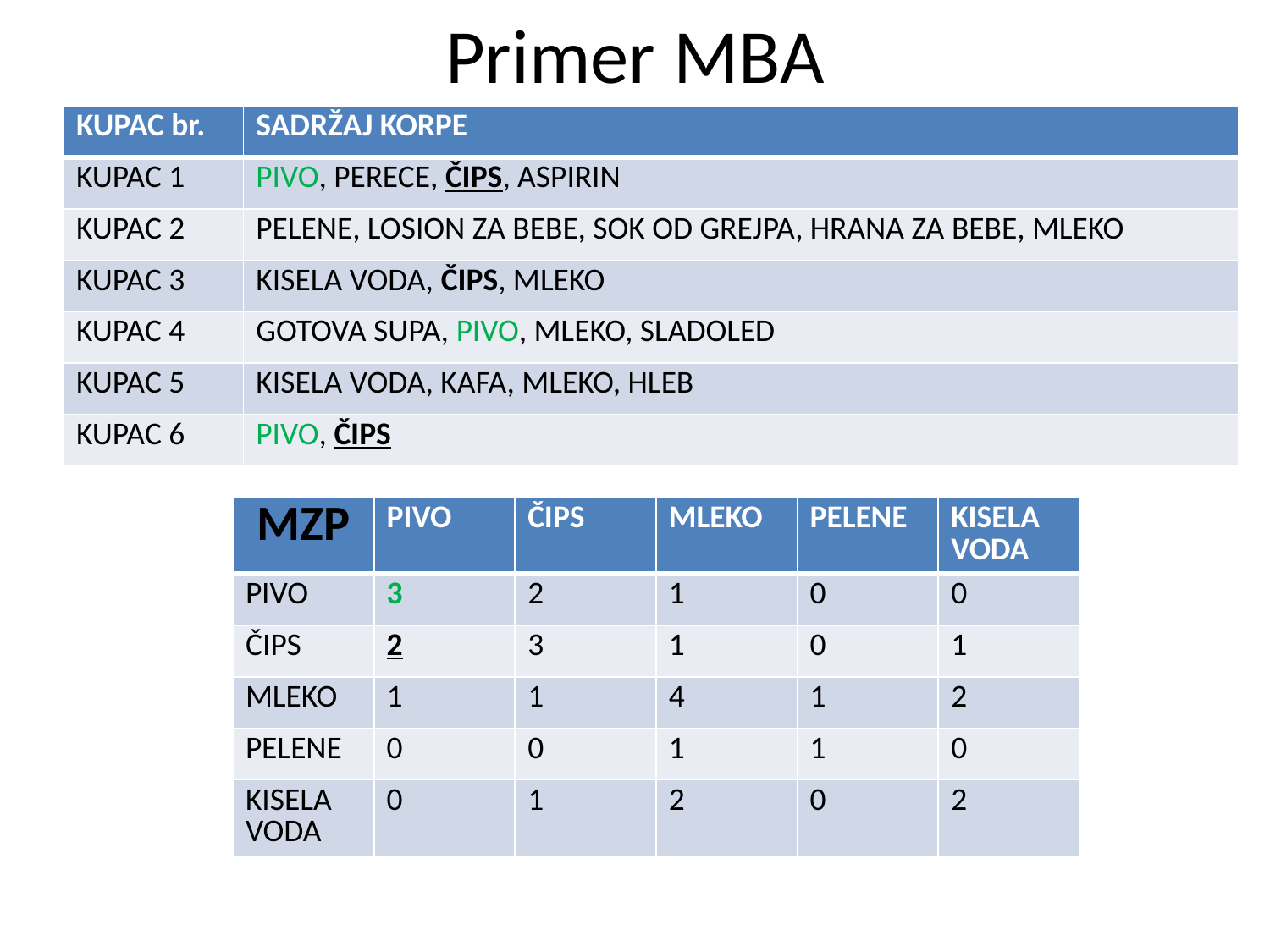

# Primer MBA
| KUPAC br. | SADRŽAJ KORPE |
| --- | --- |
| KUPAC 1 | PIVO, PERECE, ČIPS, ASPIRIN |
| KUPAC 2 | PELENE, LOSION ZA BEBE, SOK OD GREJPA, HRANA ZA BEBE, MLEKO |
| KUPAC 3 | KISELA VODA, ČIPS, MLEKO |
| KUPAC 4 | GOTOVA SUPA, PIVO, MLEKO, SLADOLED |
| KUPAC 5 | KISELA VODA, KAFA, MLEKO, HLEB |
| KUPAC 6 | PIVO, ČIPS |
| MZP | PIVO | ČIPS | MLEKO | PELENE | KISELA VODA |
| --- | --- | --- | --- | --- | --- |
| PIVO | 3 | 2 | 1 | 0 | 0 |
| ČIPS | 2 | 3 | 1 | 0 | 1 |
| MLEKO | 1 | 1 | 4 | 1 | 2 |
| PELENE | 0 | 0 | 1 | 1 | 0 |
| KISELA VODA | 0 | 1 | 2 | 0 | 2 |